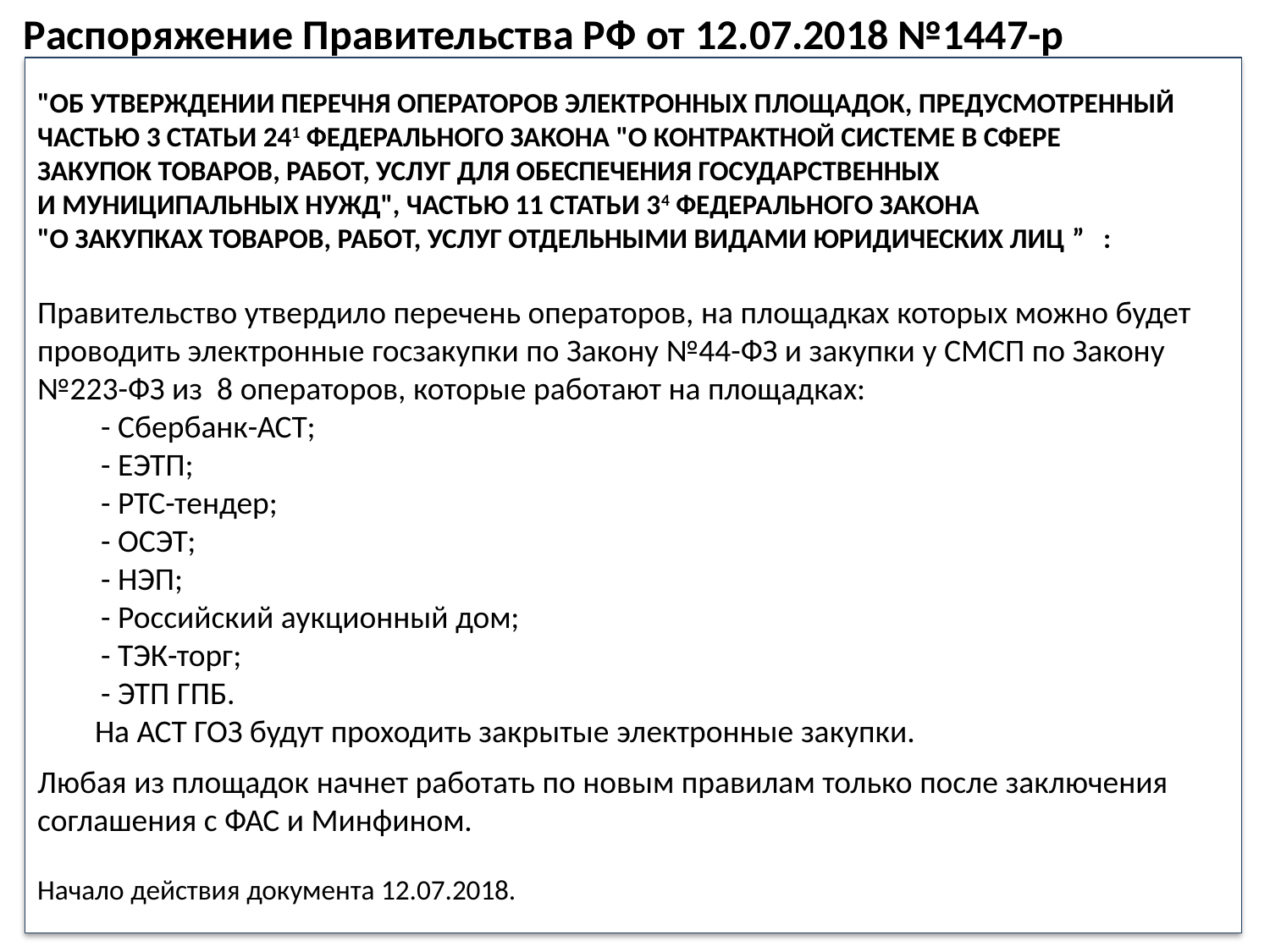

Распоряжение Правительства РФ от 12.07.2018 №1447-р
"ОБ УТВЕРЖДЕНИИ ПЕРЕЧНЯ ОПЕРАТОРОВ ЭЛЕКТРОННЫХ ПЛОЩАДОК, ПРЕДУСМОТРЕННЫЙ
ЧАСТЬЮ 3 СТАТЬИ 241 ФЕДЕРАЛЬНОГО ЗАКОНА "О КОНТРАКТНОЙ СИСТЕМЕ В СФЕРЕ
ЗАКУПОК ТОВАРОВ, РАБОТ, УСЛУГ ДЛЯ ОБЕСПЕЧЕНИЯ ГОСУДАРСТВЕННЫХ
И МУНИЦИПАЛЬНЫХ НУЖД", ЧАСТЬЮ 11 СТАТЬИ 34 ФЕДЕРАЛЬНОГО ЗАКОНА
"О ЗАКУПКАХ ТОВАРОВ, РАБОТ, УСЛУГ ОТДЕЛЬНЫМИ ВИДАМИ ЮРИДИЧЕСКИХ ЛИЦ ”   :

Правительство утвердило перечень операторов, на площадках которых можно будет проводить электронные госзакупки по Закону №44-ФЗ и закупки у СМСП по Закону №223-ФЗ из  8 операторов, которые работают на площадках:
- Сбербанк-АСТ;
- ЕЭТП;
- РТС-тендер;
- ОСЭТ;
- НЭП;
- Российский аукционный дом;
- ТЭК-торг;
- ЭТП ГПБ.
        На АСТ ГОЗ будут проходить закрытые электронные закупки.

Любая из площадок начнет работать по новым правилам только после заключения соглашения с ФАС и Минфином.

Начало действия документа 12.07.2018.
95